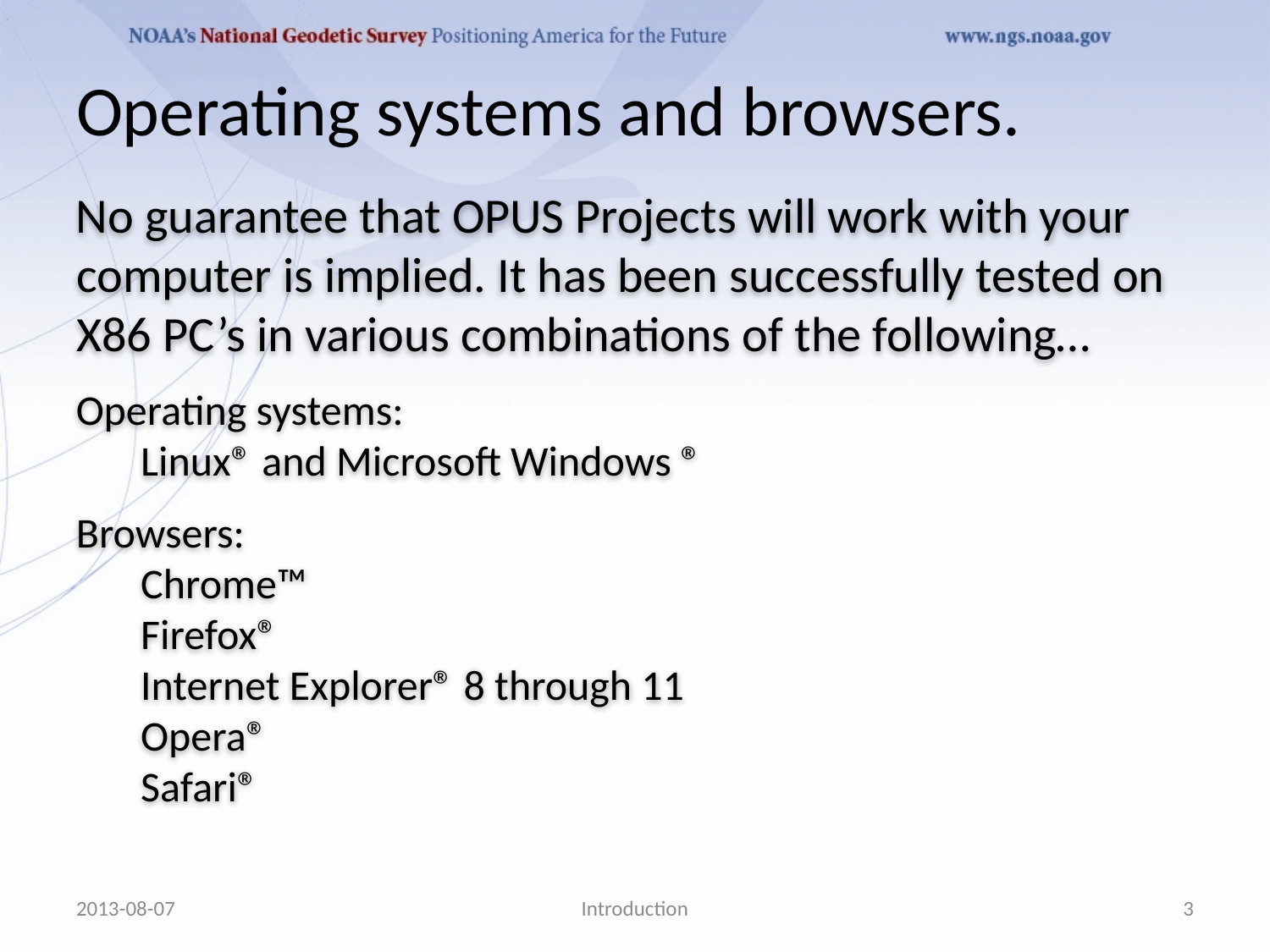

# Operating systems and browsers.
No guarantee that OPUS Projects will work with your computer is implied. It has been successfully tested on X86 PC’s in various combinations of the following…
Operating systems:
Linux® and Microsoft Windows ®
Browsers:
Chrome™
Firefox®
Internet Explorer® 8 through 11
Opera®
Safari®
2013-08-07
Introduction
3